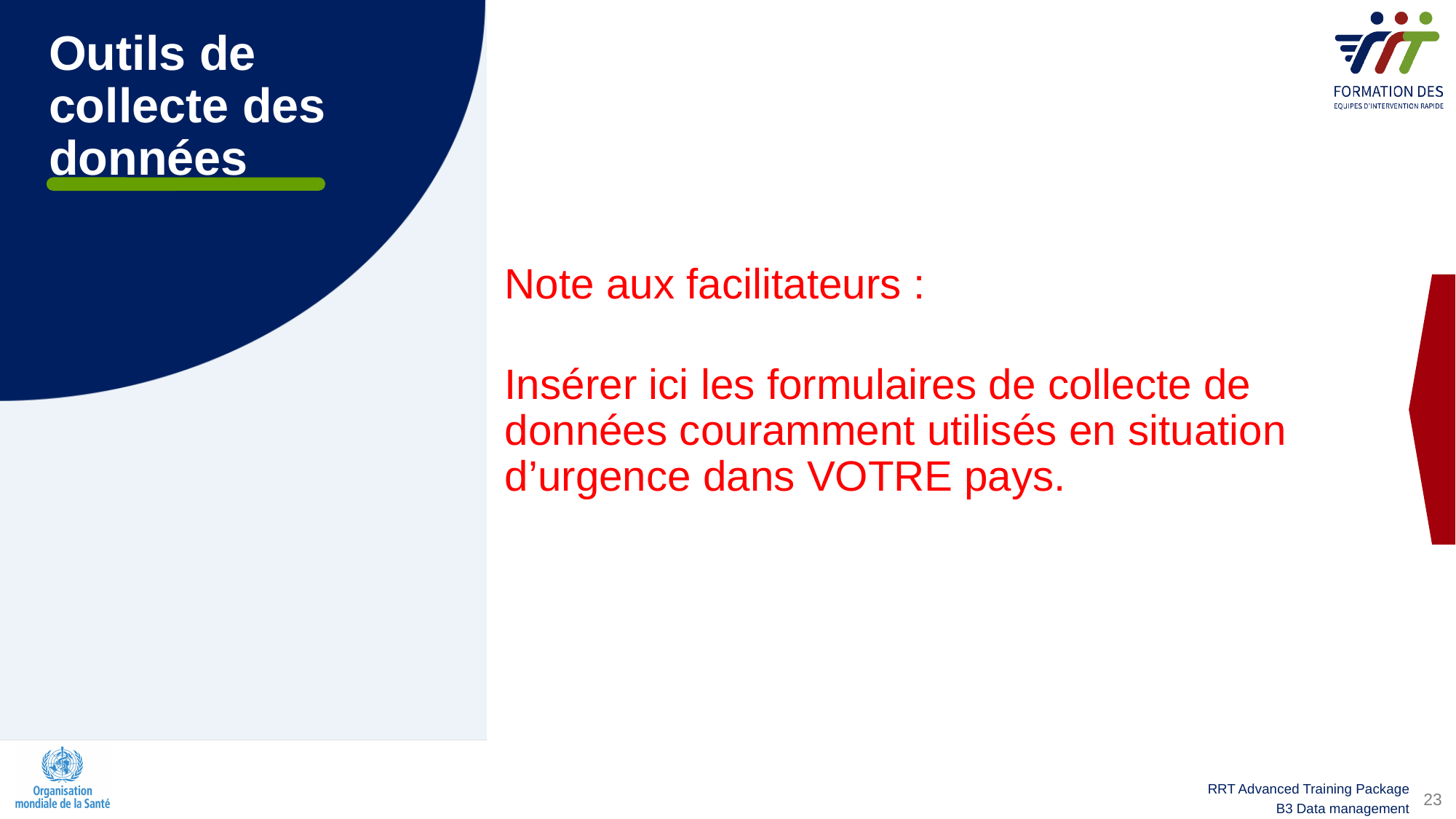

Outils de collecte des données
Note aux facilitateurs :

Insérer ici les formulaires de collecte de données couramment utilisés en situation d’urgence dans VOTRE pays.